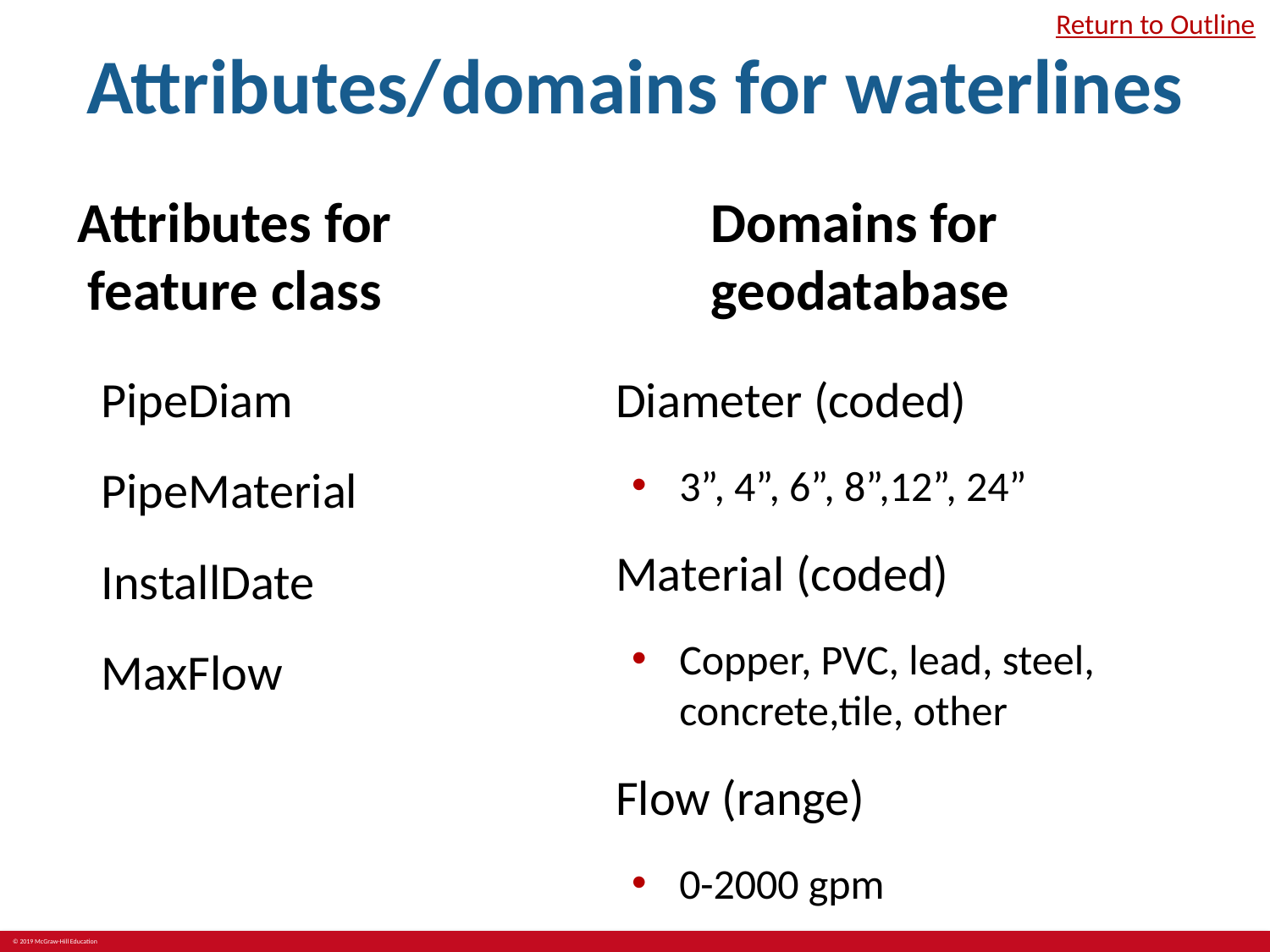

# Attributes/domains for waterlines
Return to Outline
Attributes for feature class
Domains for geodatabase
PipeDiam
PipeMaterial
InstallDate
MaxFlow
Diameter (coded)
3”, 4”, 6”, 8”,12”, 24”
Material (coded)
Copper, PVC, lead, steel, concrete,tile, other
Flow (range)
0-2000 gpm